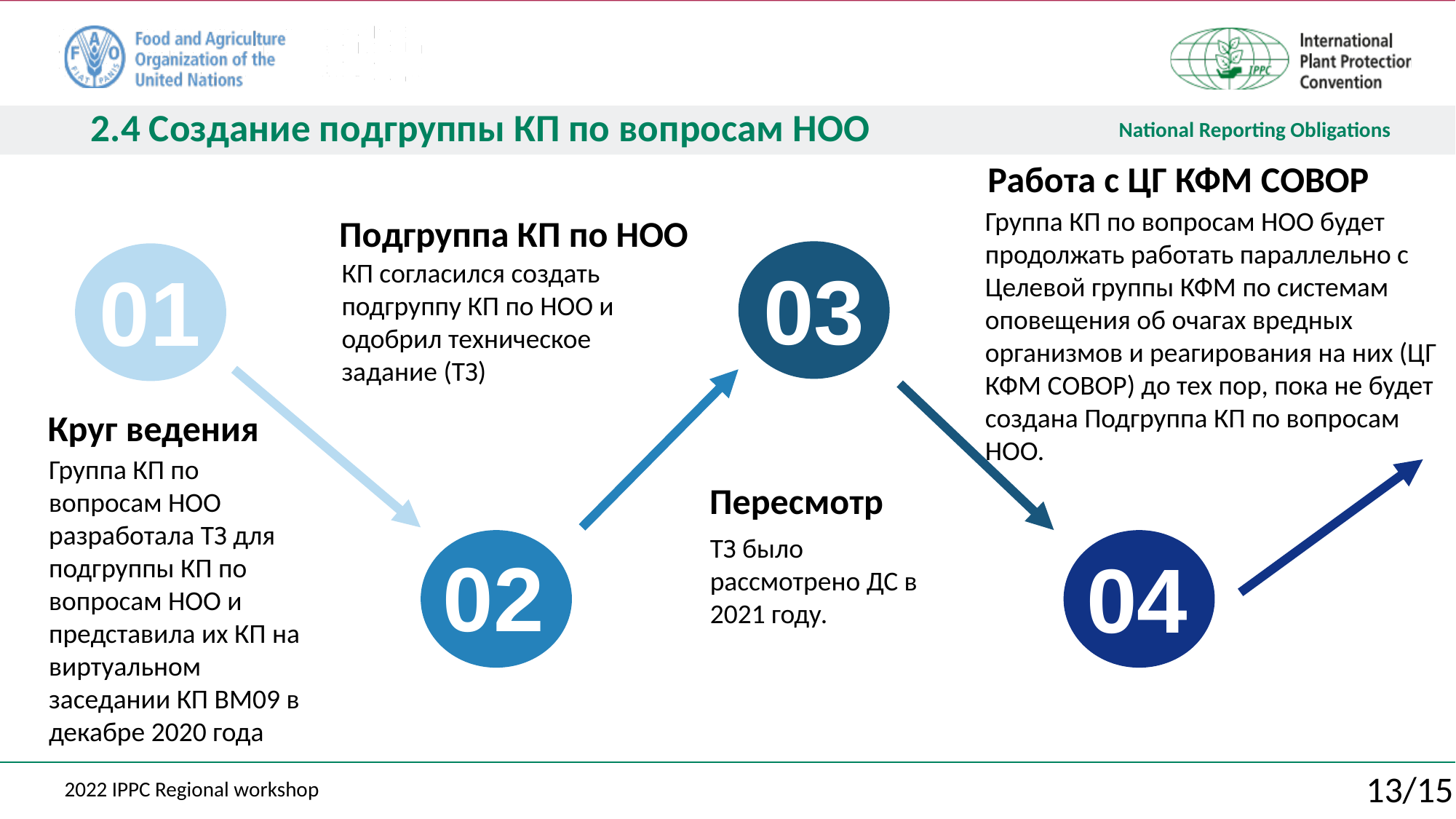

2.4 Создание подгруппы КП по вопросам НОО
Работа с ЦГ КФМ СОВОР
Группа КП по вопросам НОО будет продолжать работать параллельно с Целевой группы КФМ по системам оповещения об очагах вредных организмов и реагирования на них (ЦГ КФМ СОВОР) до тех пор, пока не будет создана Подгруппа КП по вопросам НОО.
Подгруппа КП по НОО

КП согласился создать подгруппу КП по НОО и одобрил техническое задание (ТЗ)

03
01
Круг ведения
Группа КП по вопросам НОО разработала ТЗ для подгруппы КП по вопросам НОО и представила их КП на виртуальном заседании КП ВМ09 в декабре 2020 года
Пересмотр

ТЗ было рассмотрено ДС в 2021 году.
02
04
13/15